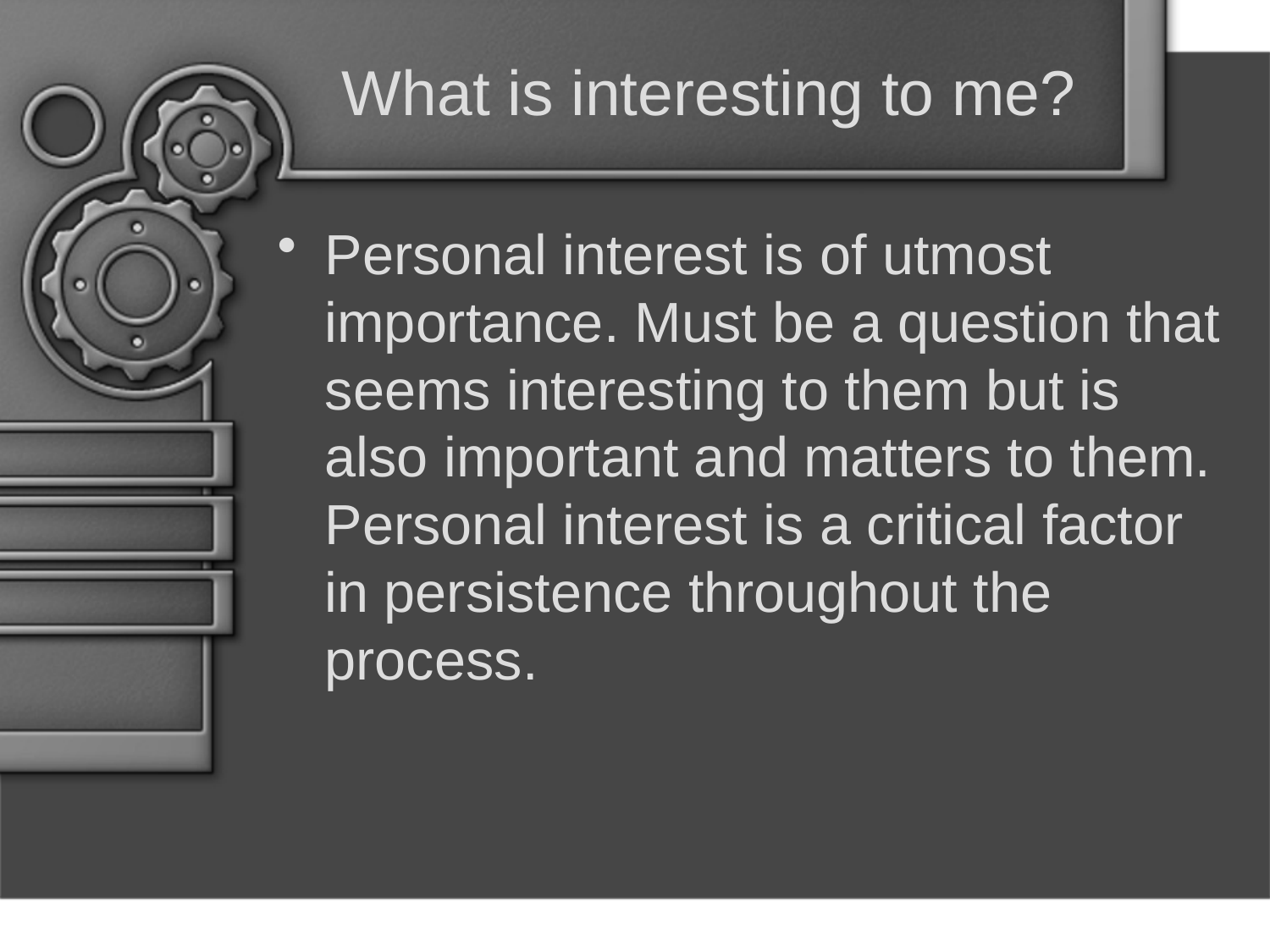

# What is interesting to me?
Personal interest is of utmost importance. Must be a question that seems interesting to them but is also important and matters to them. Personal interest is a critical factor in persistence throughout the process.